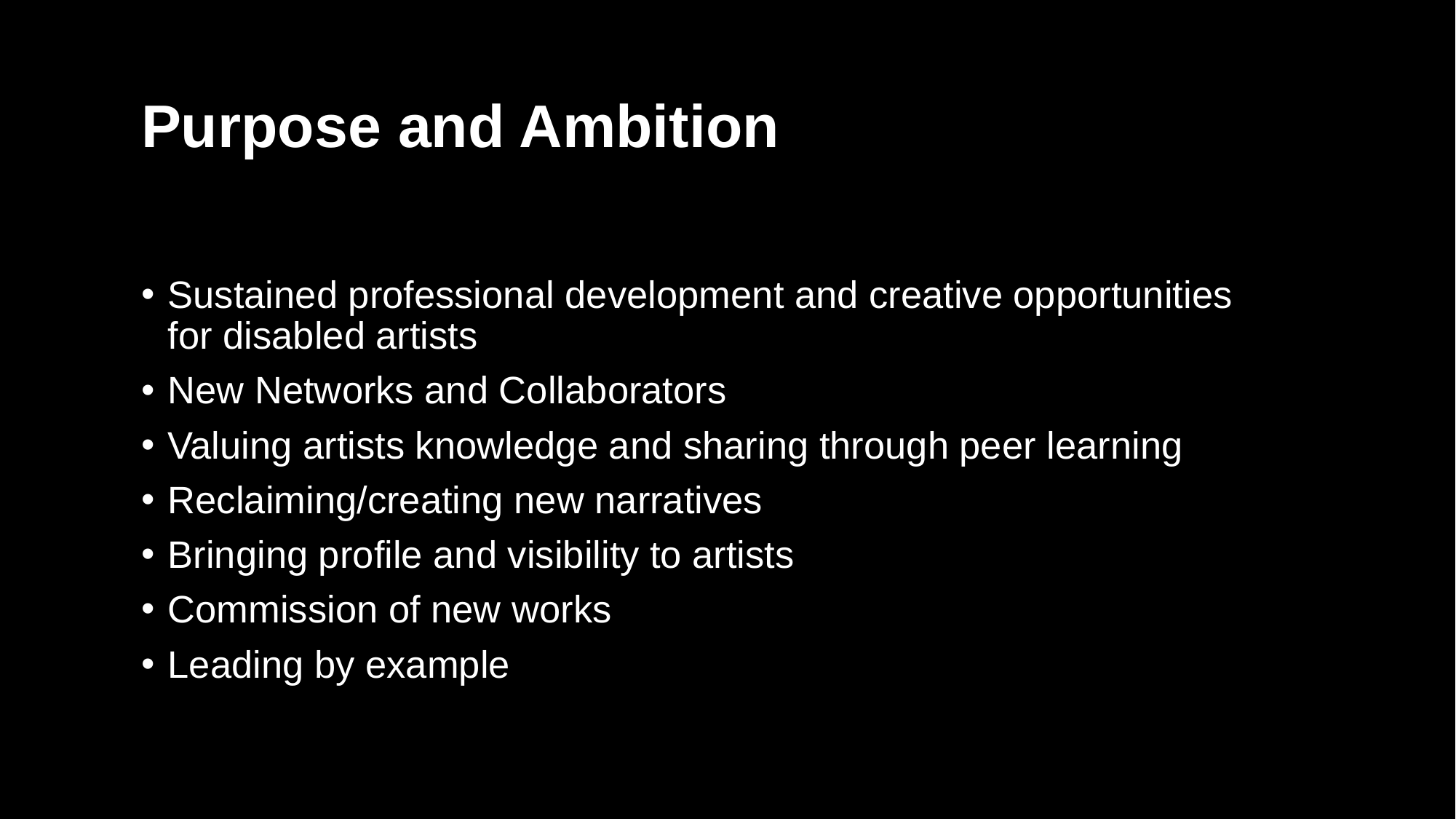

# Purpose and Ambition

Sustained professional development and creative opportunities for disabled artists
New Networks and Collaborators
Valuing artists knowledge and sharing through peer learning
Reclaiming/creating new narratives
Bringing profile and visibility to artists
Commission of new works
Leading by example